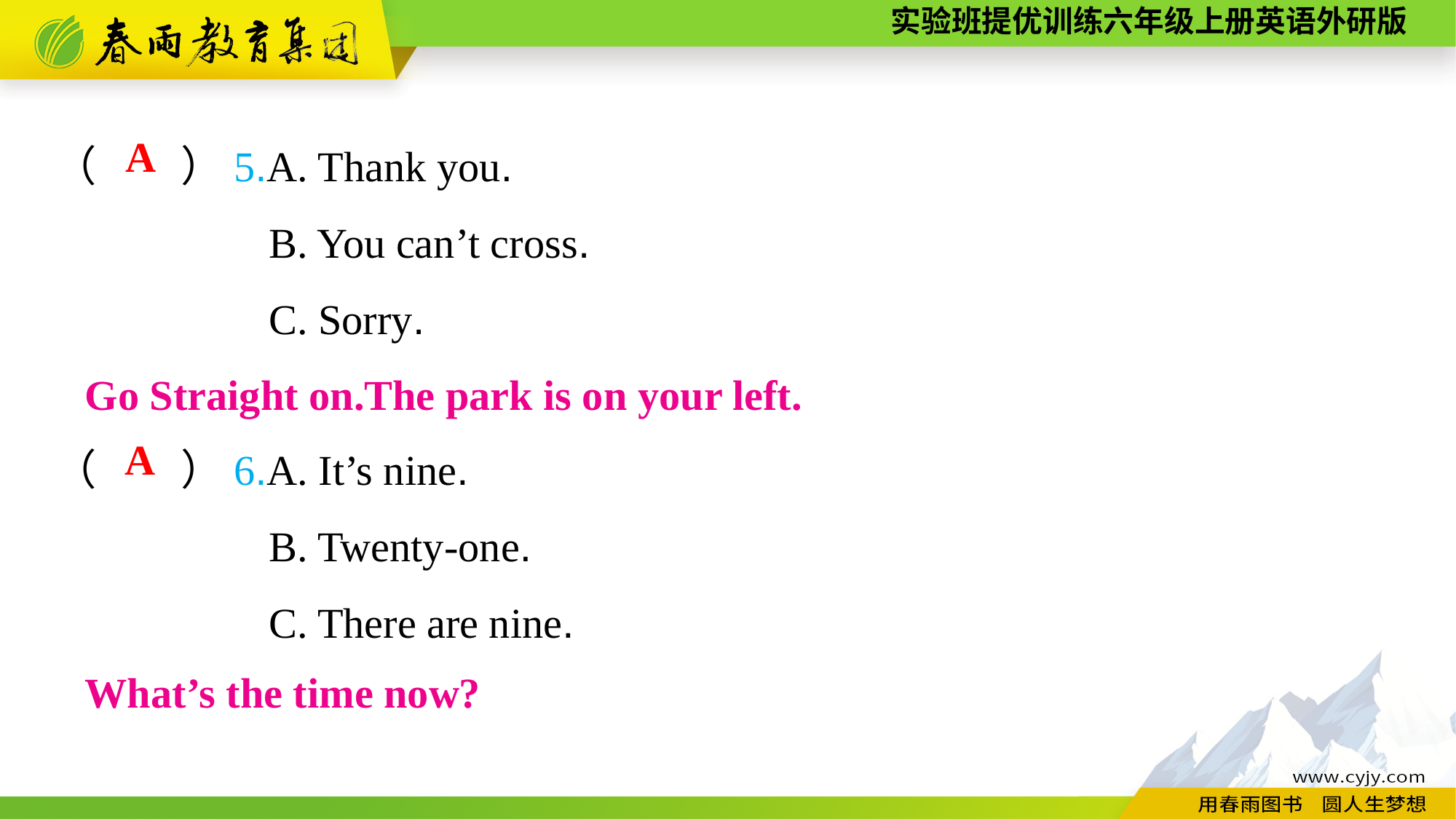

（　　）5.A. Thank you.
B. You can’t cross.
C. Sorry.
A
Go Straight on.The park is on your left.
（　　）6.A. It’s nine.
B. Twenty-one.
C. There are nine.
A
What’s the time now?